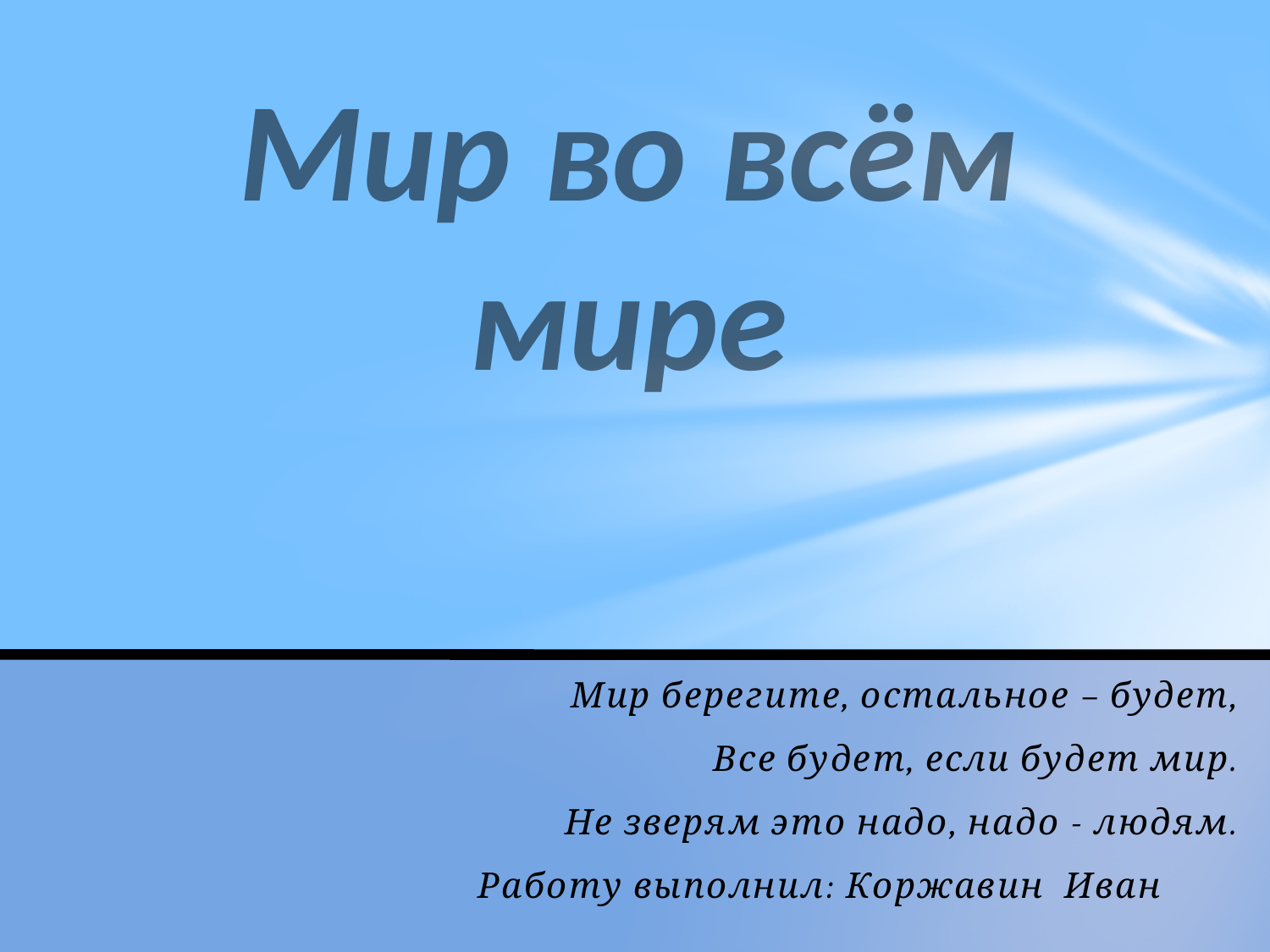

# Мир во всём мире
Мир берегите, остальное – будет,
Все будет, если будет мир.
Не зверям это надо, надо - людям.
Работу выполнил: Коржавин  Иван